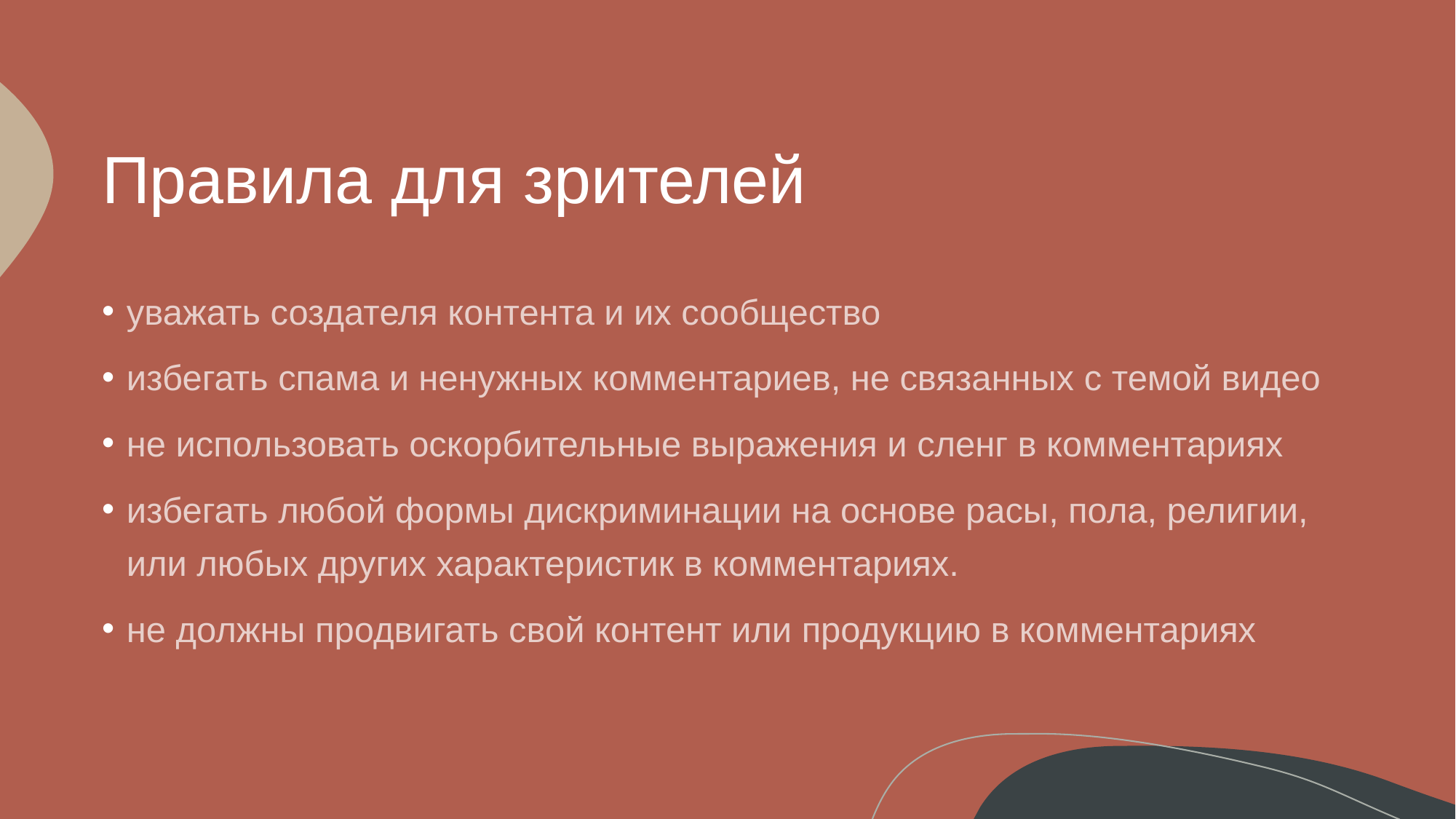

# Правила для зрителей
уважать создателя контента и их сообщество
избегать спама и ненужных комментариев, не связанных с темой видео
не использовать оскорбительные выражения и сленг в комментариях
избегать любой формы дискриминации на основе расы, пола, религии, или любых других характеристик в комментариях.
не должны продвигать свой контент или продукцию в комментариях